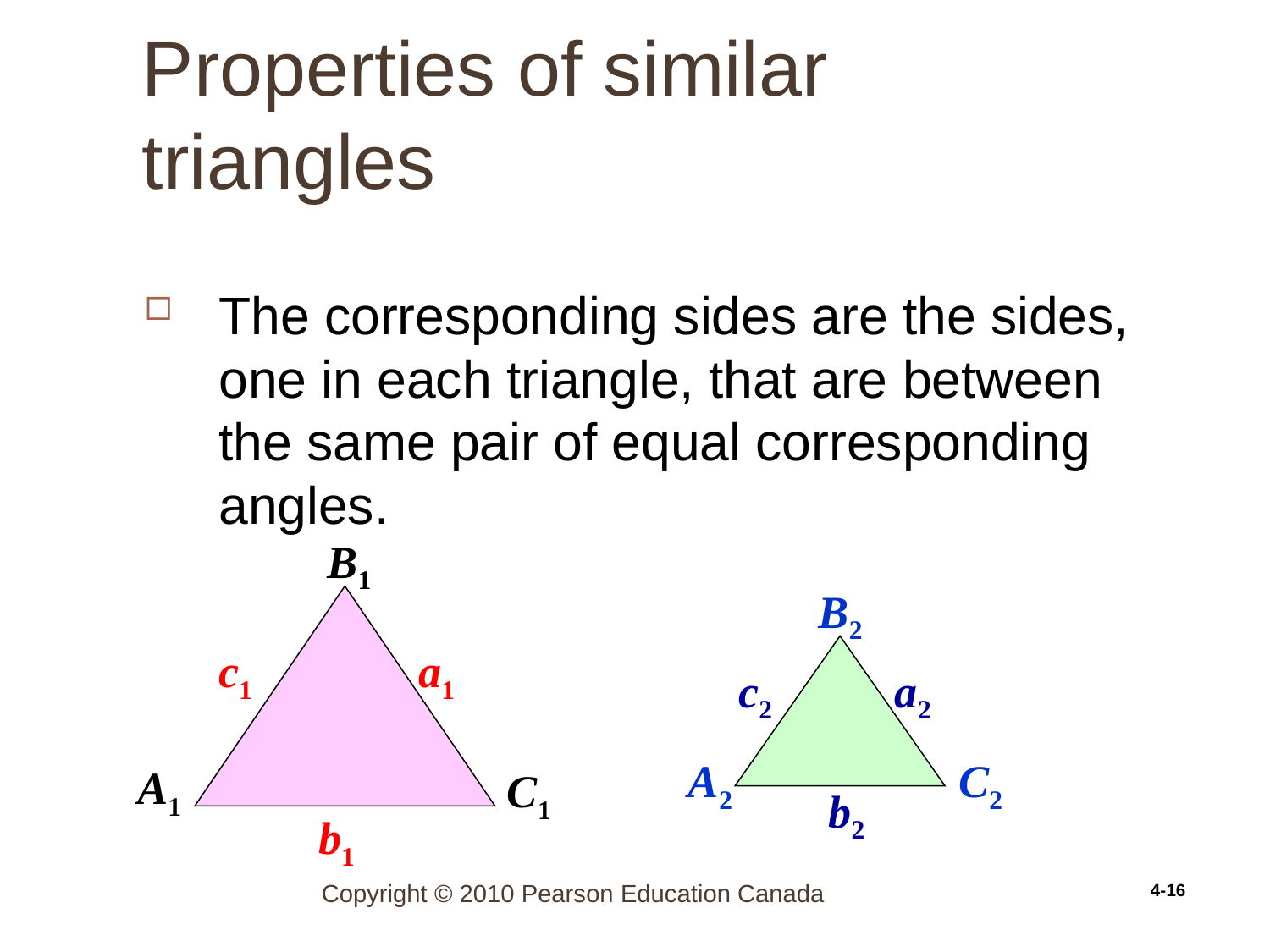

# Properties of similar triangles
4-16
The corresponding sides are the sides, one in each triangle, that are between the same pair of equal corresponding angles.
B1
B2

c1
a1

c2
a2
A2
C2
A1
C1
b2
b1
Copyright © 2010 Pearson Education Canada
4-16